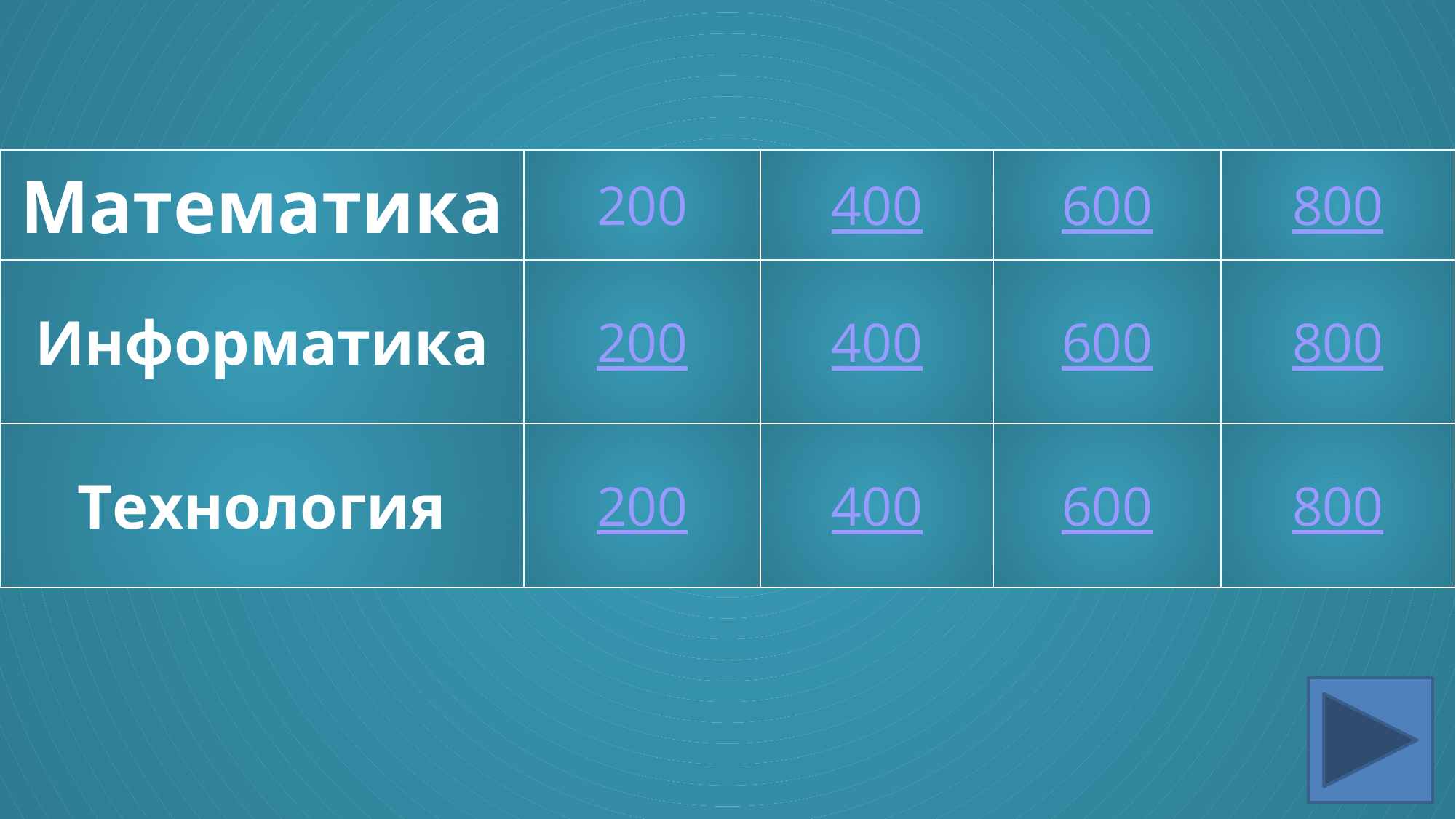

| Математика | 200 | 400 | 600 | 800 |
| --- | --- | --- | --- | --- |
| Информатика | 200 | 400 | 600 | 800 |
| Технология | 200 | 400 | 600 | 800 |